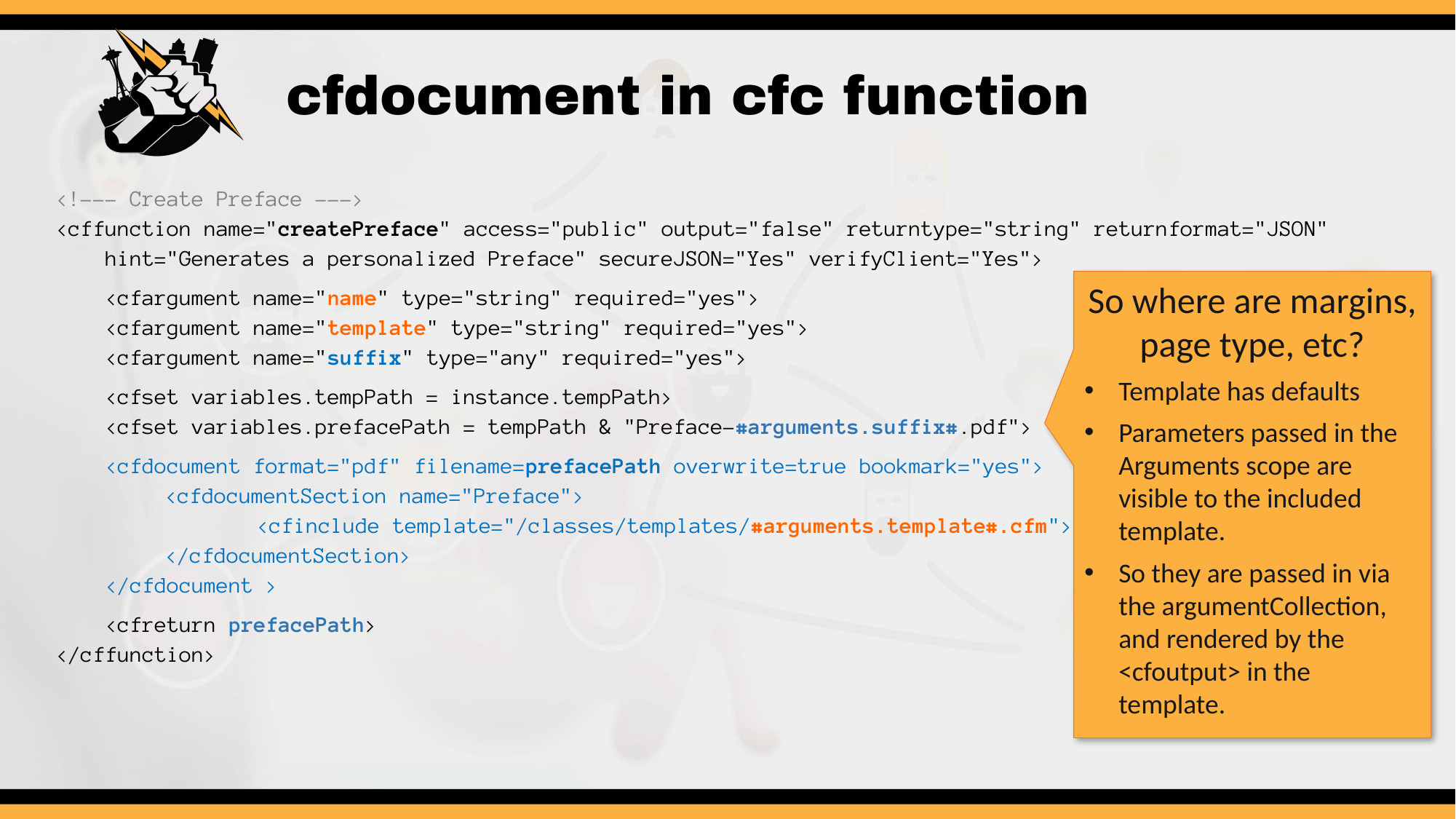

# cfdocument in cfc function
<!--- Create Preface --->
<cffunction name="createPreface" access="public" output="false" returntype="string" returnformat="JSON"
    hint="Generates a personalized Preface" secureJSON="Yes" verifyClient="Yes">
    <cfargument name="name" type="string" required="yes">
    <cfargument name="template" type="string" required="yes">
    <cfargument name="suffix" type="any" required="yes">
    <cfset variables.tempPath = instance.tempPath>
    <cfset variables.prefacePath = tempPath & "Preface-#arguments.suffix#.pdf">
    <cfdocument format="pdf" filename=prefacePath overwrite=true bookmark="yes">
 	<cfdocumentSection name="Preface">
	   <cfinclude template="/classes/templates/#arguments.template#.cfm">
	</cfdocumentSection>
    </cfdocument >
    <cfreturn prefacePath>
</cffunction>
So where are margins, page type, etc?
Template has defaults
Parameters passed in the Arguments scope are visible to the included template.
So they are passed in via the argumentCollection, and rendered by the <cfoutput> in the template.